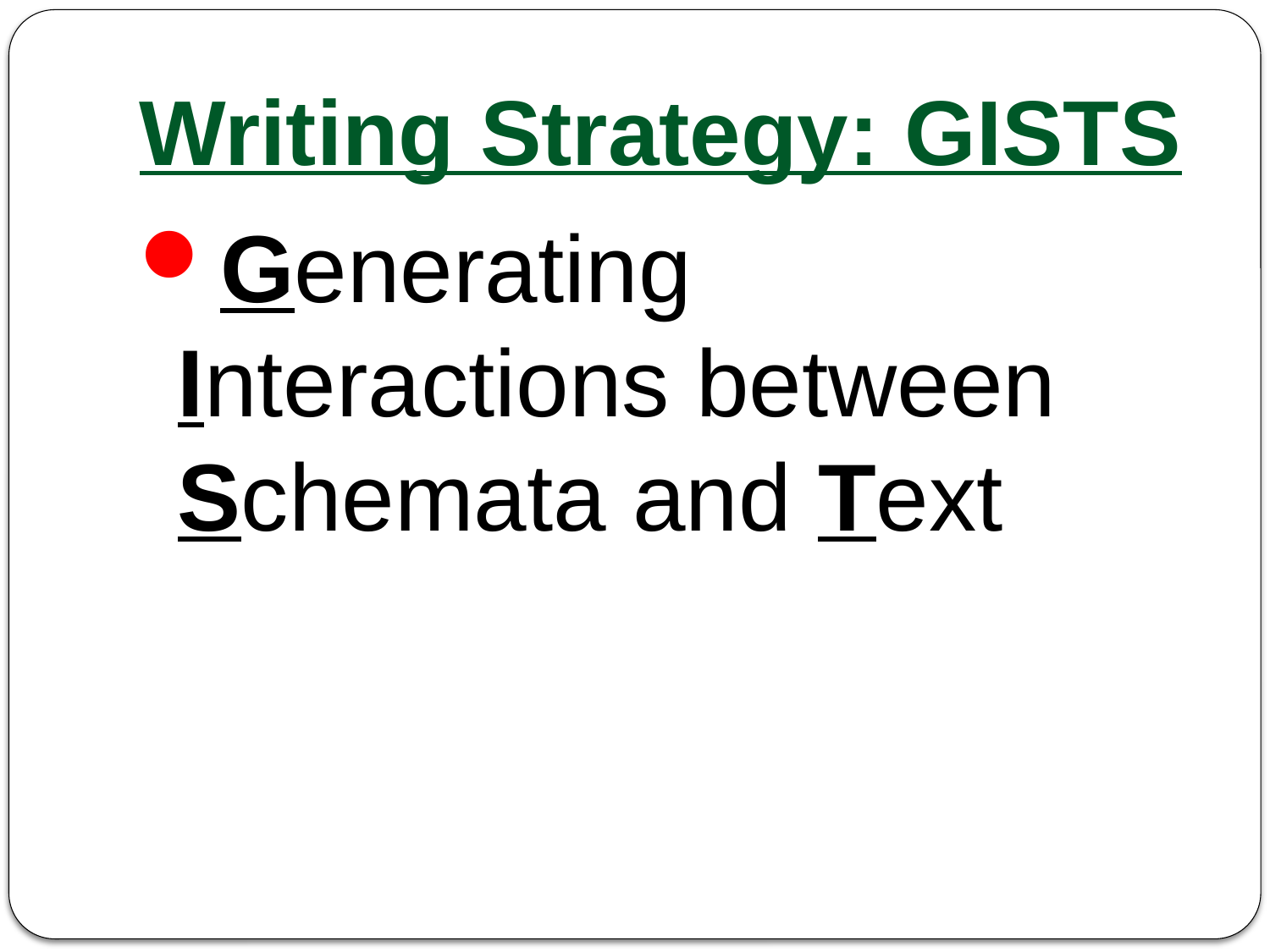

# Writing Strategy: GISTS
Generating Interactions between Schemata and Text